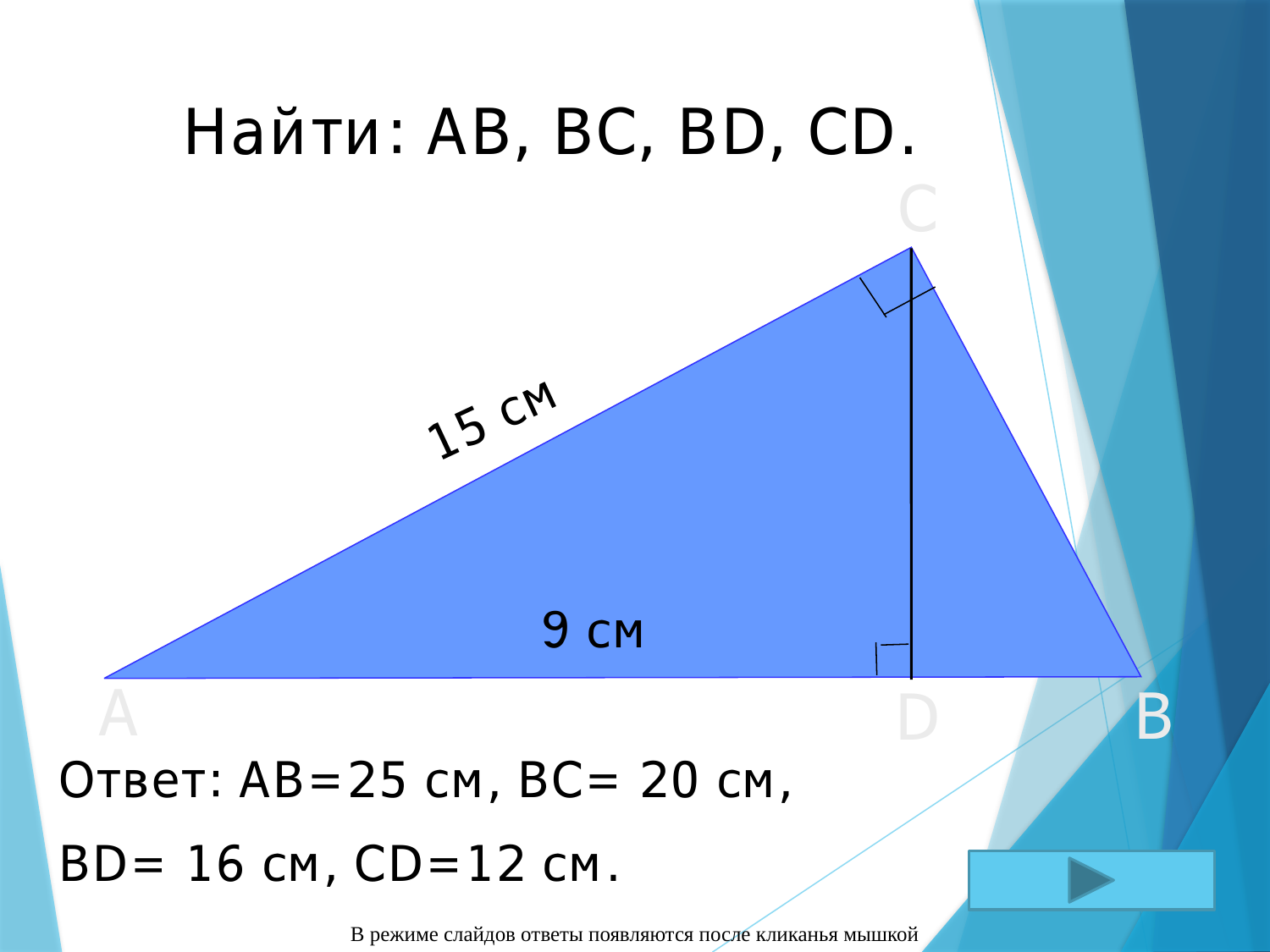

Найти: АВ, ВС, ВD, CD.

С

15 см

9 см

А
В
D
Ответ: АВ=25 см, ВС= 20 см,
ВD= 16 см, СD=12 см.

В режиме слайдов ответы появляются после кликанья мышкой